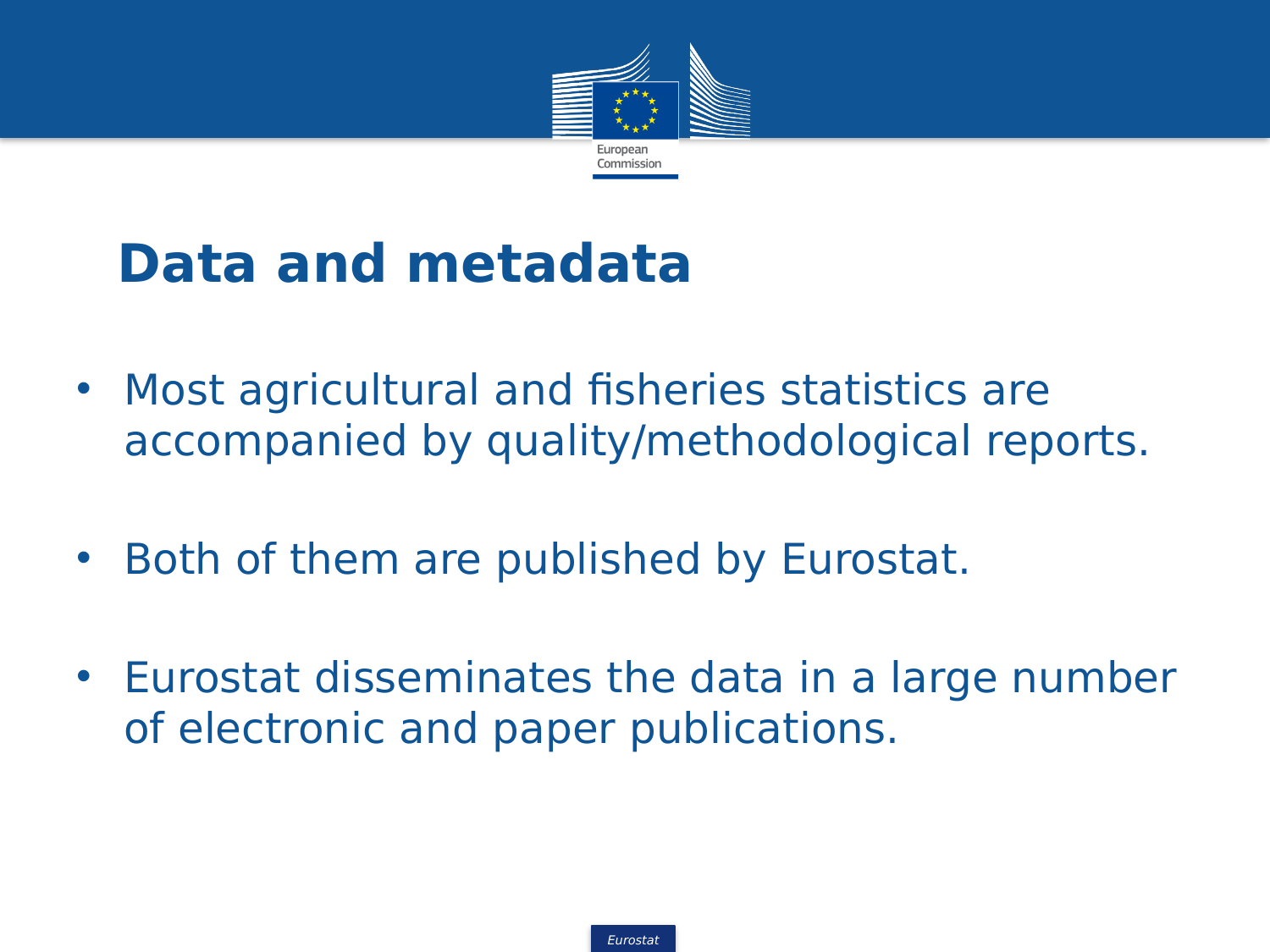

# Data and metadata
Most agricultural and fisheries statistics are accompanied by quality/methodological reports.

Both of them are published by Eurostat.

Eurostat disseminates the data in a large number of electronic and paper publications.